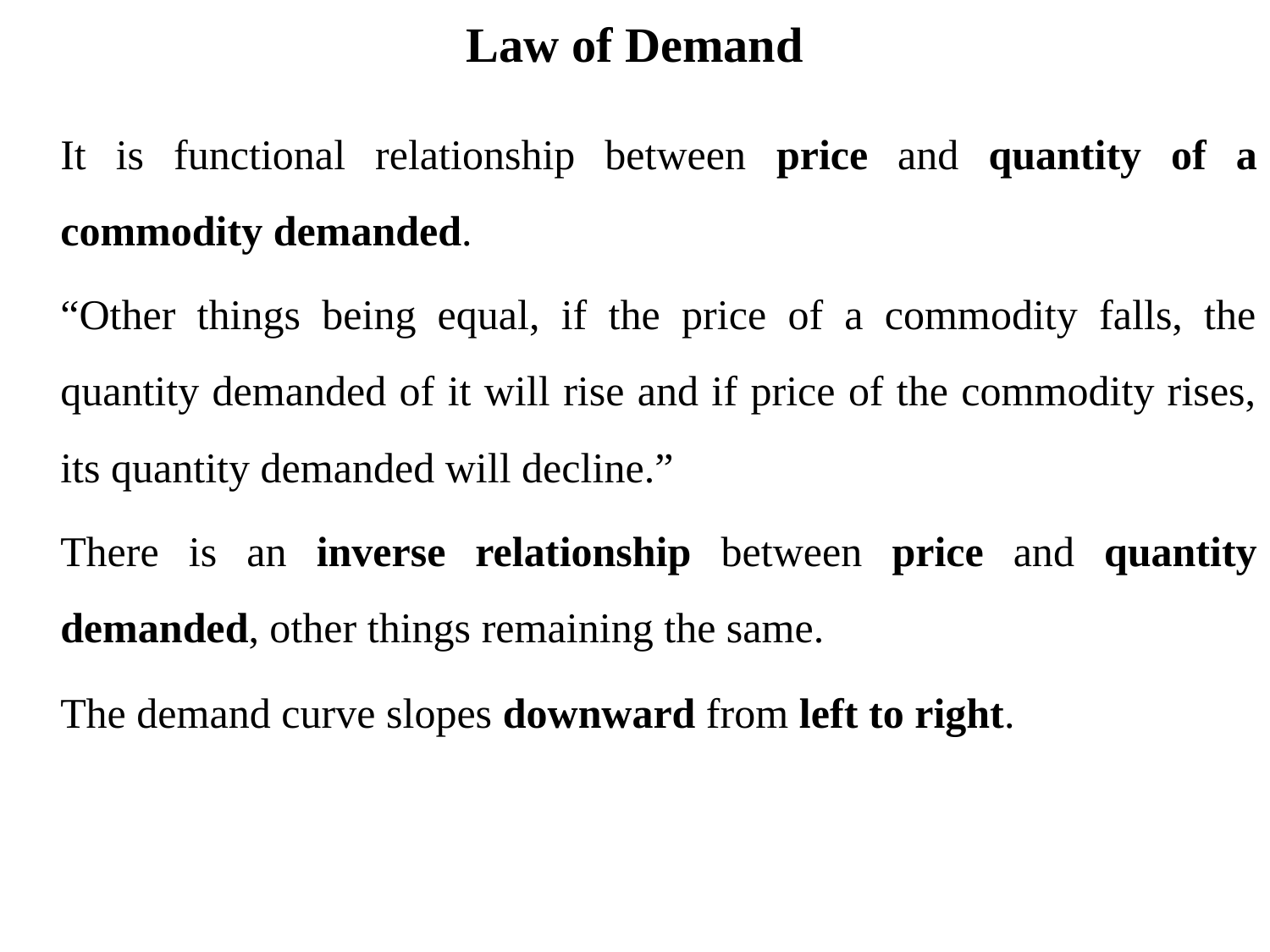

# Law of Demand
	It is functional relationship between price and quantity of a commodity demanded.
	“Other things being equal, if the price of a commodity falls, the quantity demanded of it will rise and if price of the commodity rises, its quantity demanded will decline.”
	There is an inverse relationship between price and quantity demanded, other things remaining the same.
	The demand curve slopes downward from left to right.